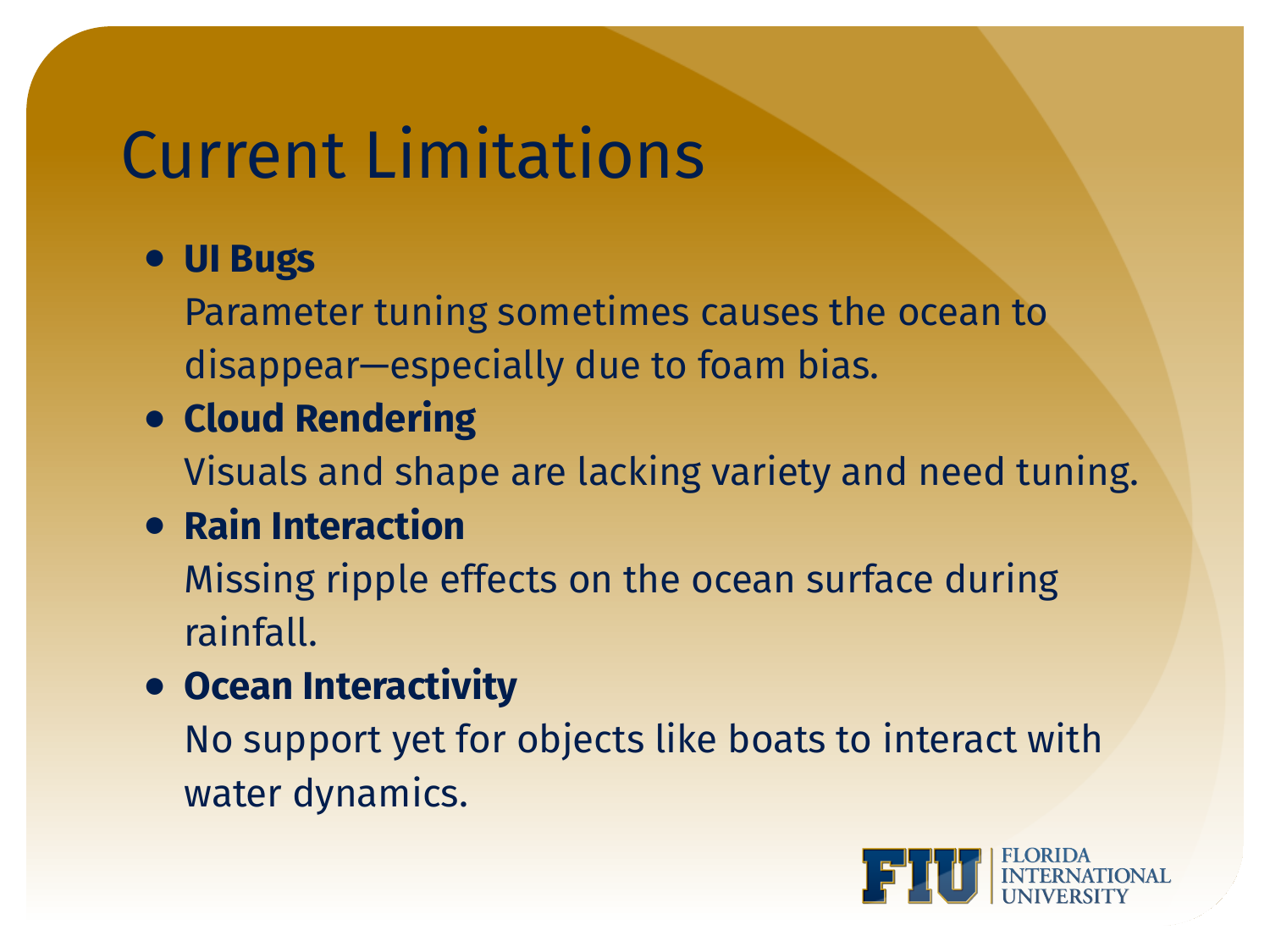

# Current Limitations
UI Bugs
Parameter tuning sometimes causes the ocean to disappear—especially due to foam bias.
Cloud Rendering
Visuals and shape are lacking variety and need tuning.
Rain Interaction
Missing ripple effects on the ocean surface during rainfall.
Ocean Interactivity
No support yet for objects like boats to interact with water dynamics.